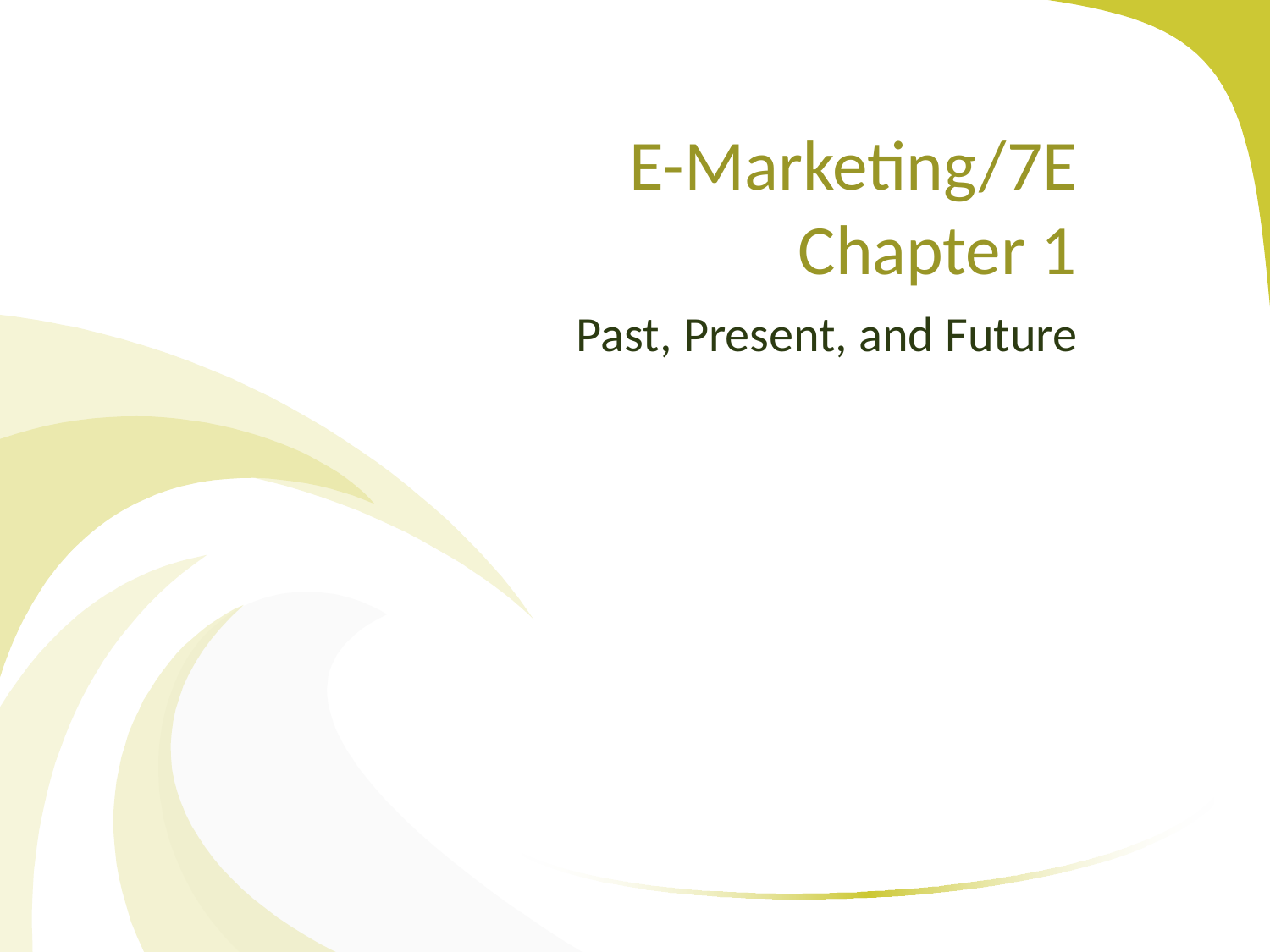

# E-Marketing/7E Chapter 1
Past, Present, and Future